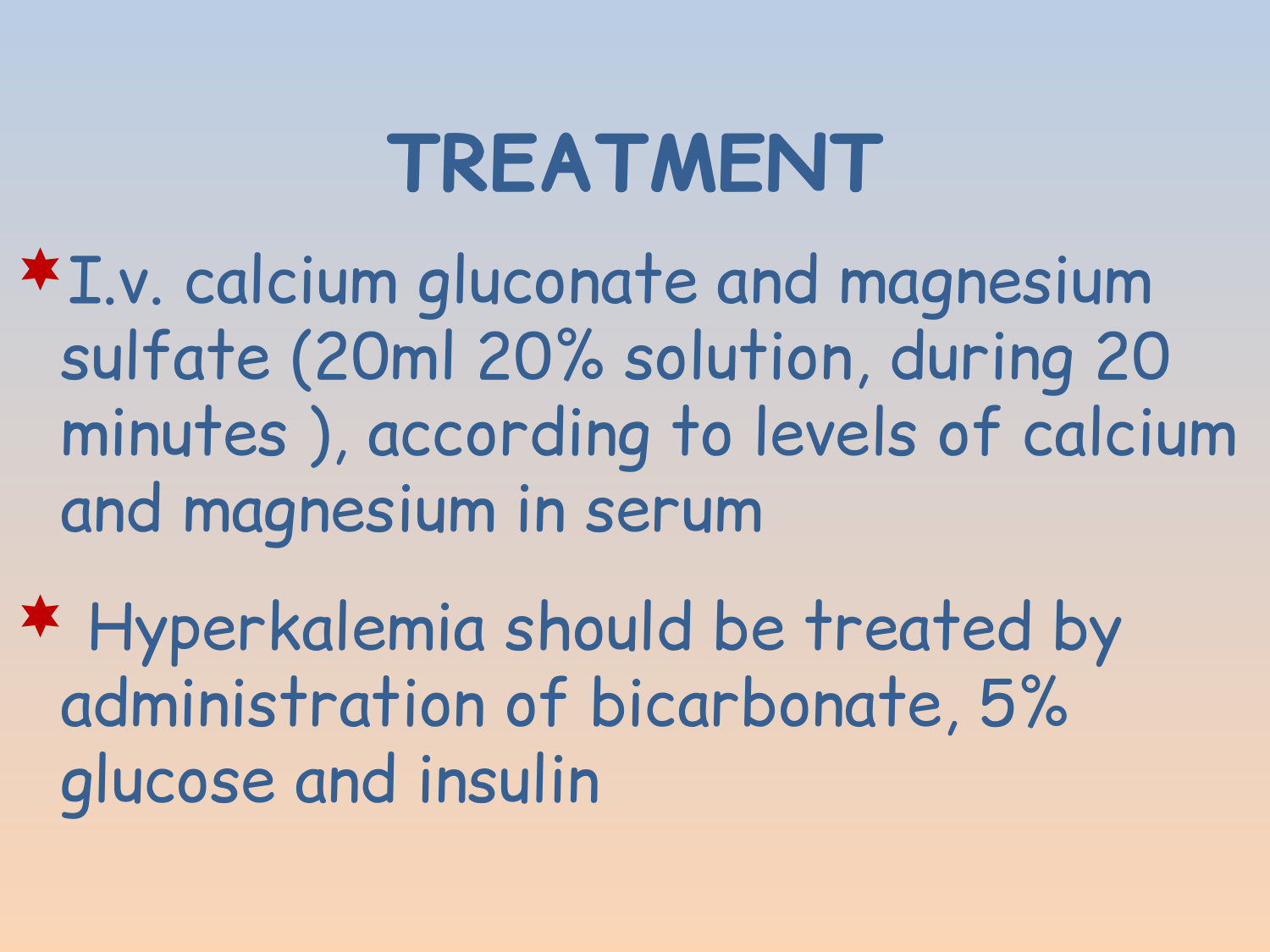

TREATMENT

I.v. calcium gluconate and magnesium sulfate (20ml 20% solution, during 20 minutes ), according to levels of calcium and magnesium in serum

 Hyperkalemia should be treated by administration of bicarbonate, 5% glucose and insulin

#